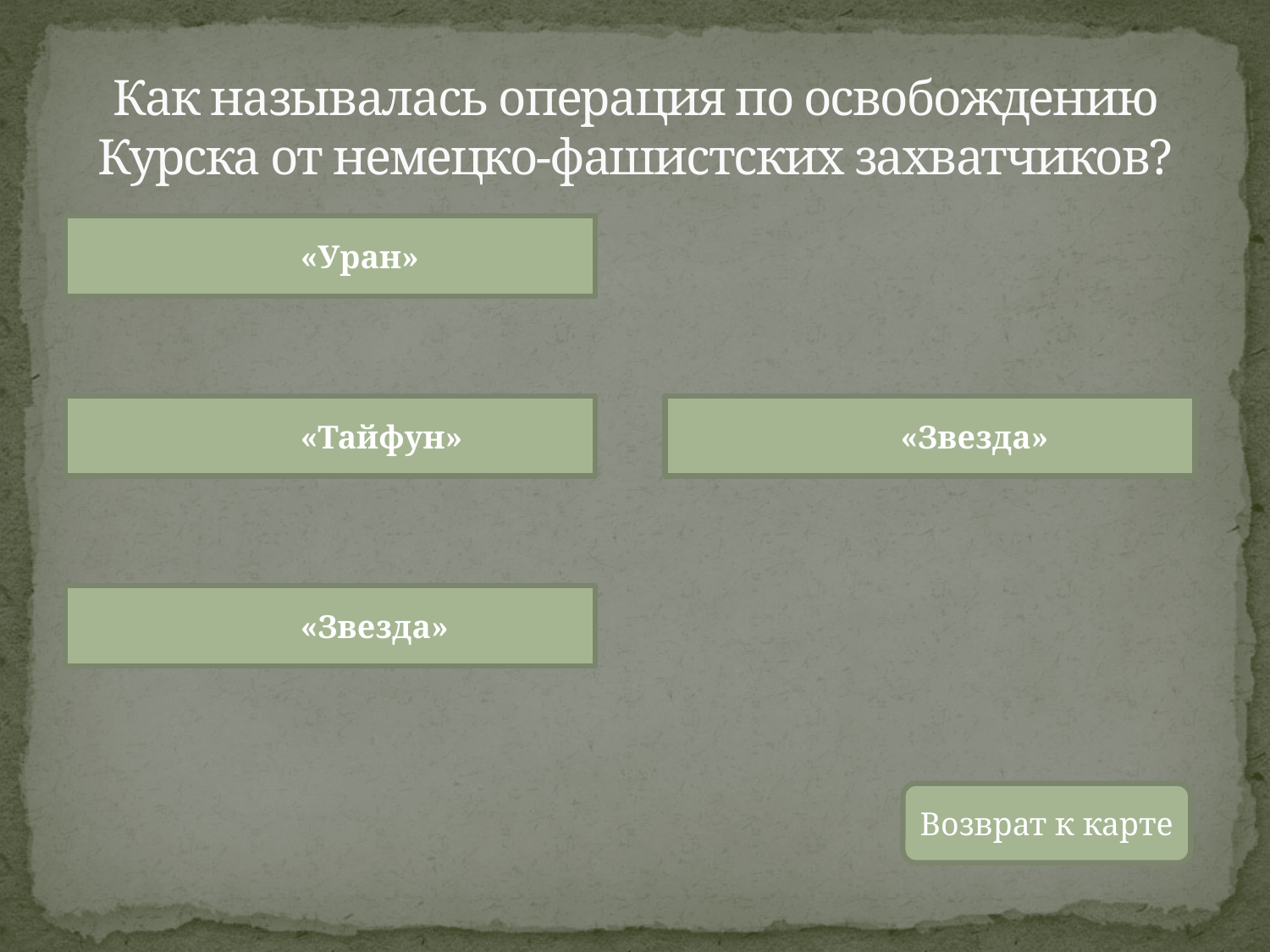

# Как называлась операция по освобождению Курска от немецко-фашистских захватчиков?
                           «Уран»

                           «Тайфун»

                           «Звезда»
                           «Звезда»
Возврат к карте